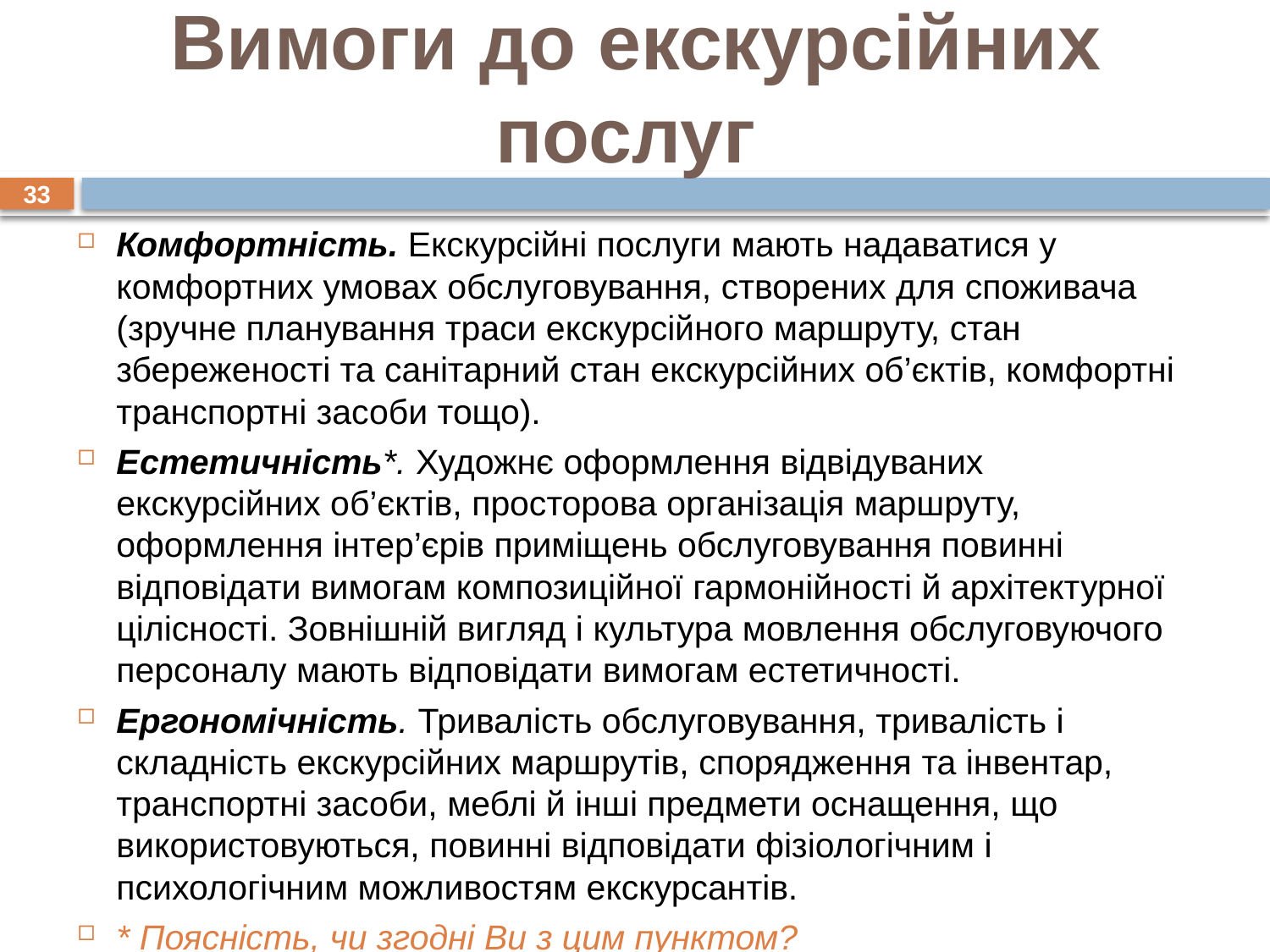

# Вимоги до екскурсійних послуг
33
Комфортність. Екскурсійні послуги мають надаватися у комфортних умовах обслуговування, створених для споживача (зручне планування траси екскурсійного маршруту, стан збереженості та санітарний стан екскурсійних об’єктів, комфортні транспортні засоби тощо).
Естетичність*. Художнє оформлення відвідуваних екскурсійних об’єктів, просторова організація маршруту, оформлення інтер’єрів приміщень обслуговування повинні відповідати вимогам композиційної гармонійності й архітектурної цілісності. Зовнішній вигляд і культура мовлення обслуговуючого персоналу мають відповідати вимогам естетичності.
Ергономічність. Тривалість обслуговування, тривалість і складність екскурсійних маршрутів, спорядження та інвентар, транспортні засоби, меблі й інші предмети оснащення, що використовуються, повинні відповідати фізіологічним і психологічним можливостям екскурсантів.
* Поясність, чи згодні Ви з цим пунктом?